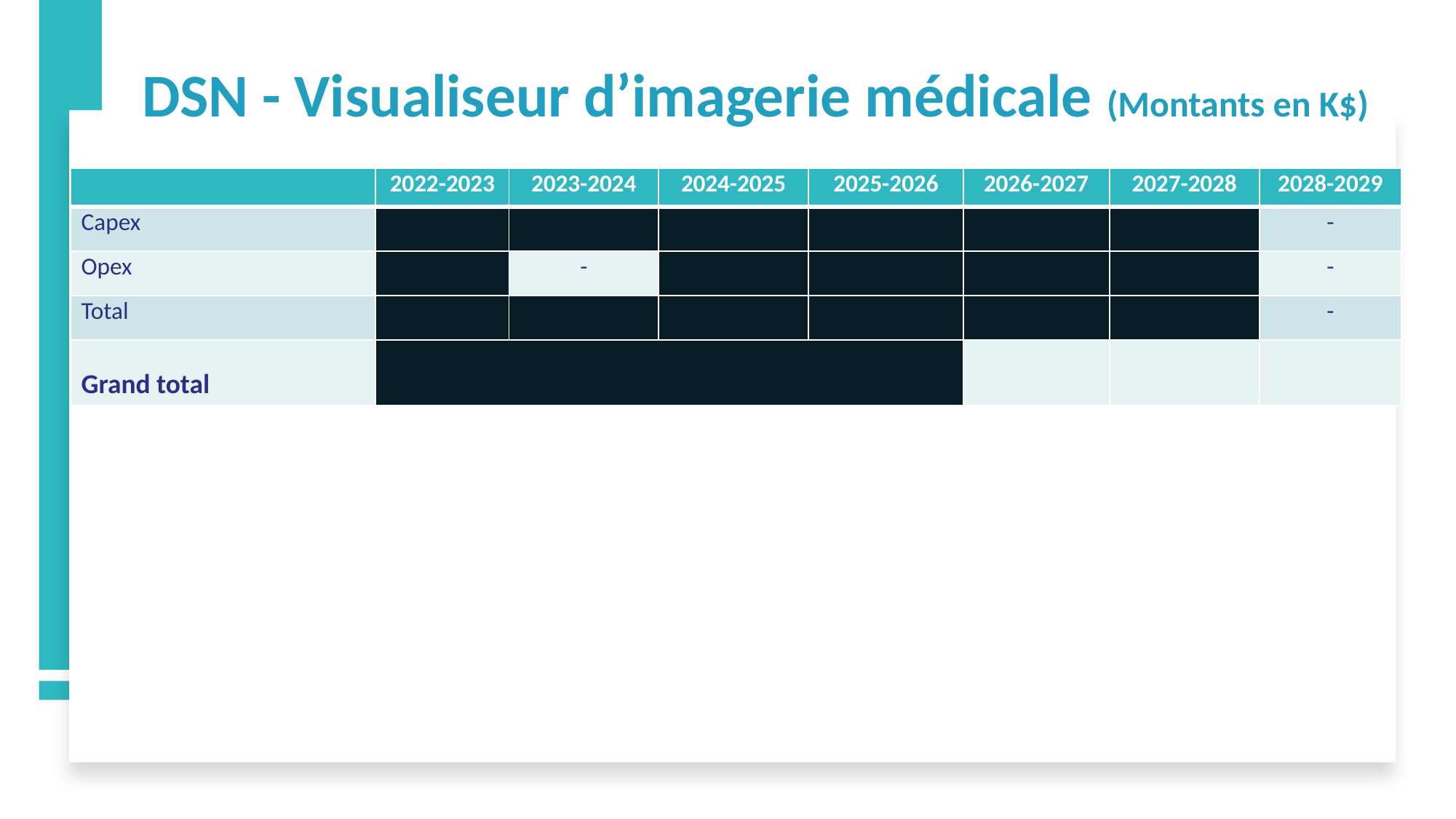

# DSN - Visualiseur d’imagerie médicale (Montants en K$)

|  | 2022-2023 | 2023-2024 | 2024-2025 | 2025-2026 | 2026-2027 | 2027-2028 | 2028-2029 |
| --- | --- | --- | --- | --- | --- | --- | --- |
| Capex |  |  |  |  |  |  | - |
| Opex |  | - |  |  |  |  | - |
| Total |  |  |  |  |  |  | - |
| Grand total |  |  |  |  |  |  |  |